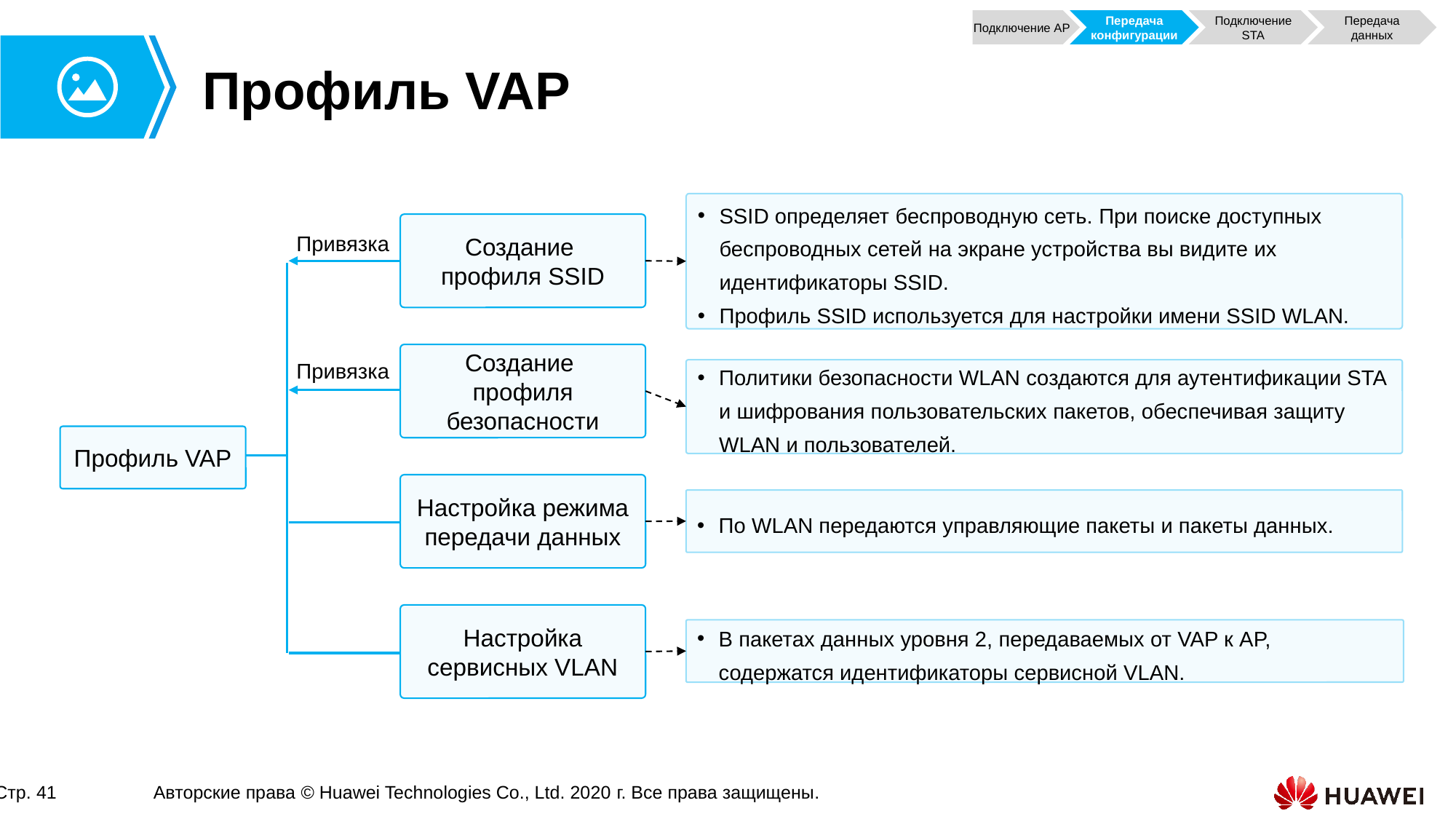

Подключение AP
Передача конфигурации
Подключение STA
Передача данных
# Профиль VAP
SSID определяет беспроводную сеть. При поиске доступных беспроводных сетей на экране устройства вы видите их идентификаторы SSID.
Профиль SSID используется для настройки имени SSID WLAN.
Создание
профиля SSID
Привязка
Создание
профиля безопасности
Привязка
Политики безопасности WLAN создаются для аутентификации STA и шифрования пользовательских пакетов, обеспечивая защиту WLAN и пользователей.
Профиль VAP
Настройка режима передачи данных
По WLAN передаются управляющие пакеты и пакеты данных.
Настройка сервисных VLAN
В пакетах данных уровня 2, передаваемых от VAP к AP, содержатся идентификаторы сервисной VLAN.